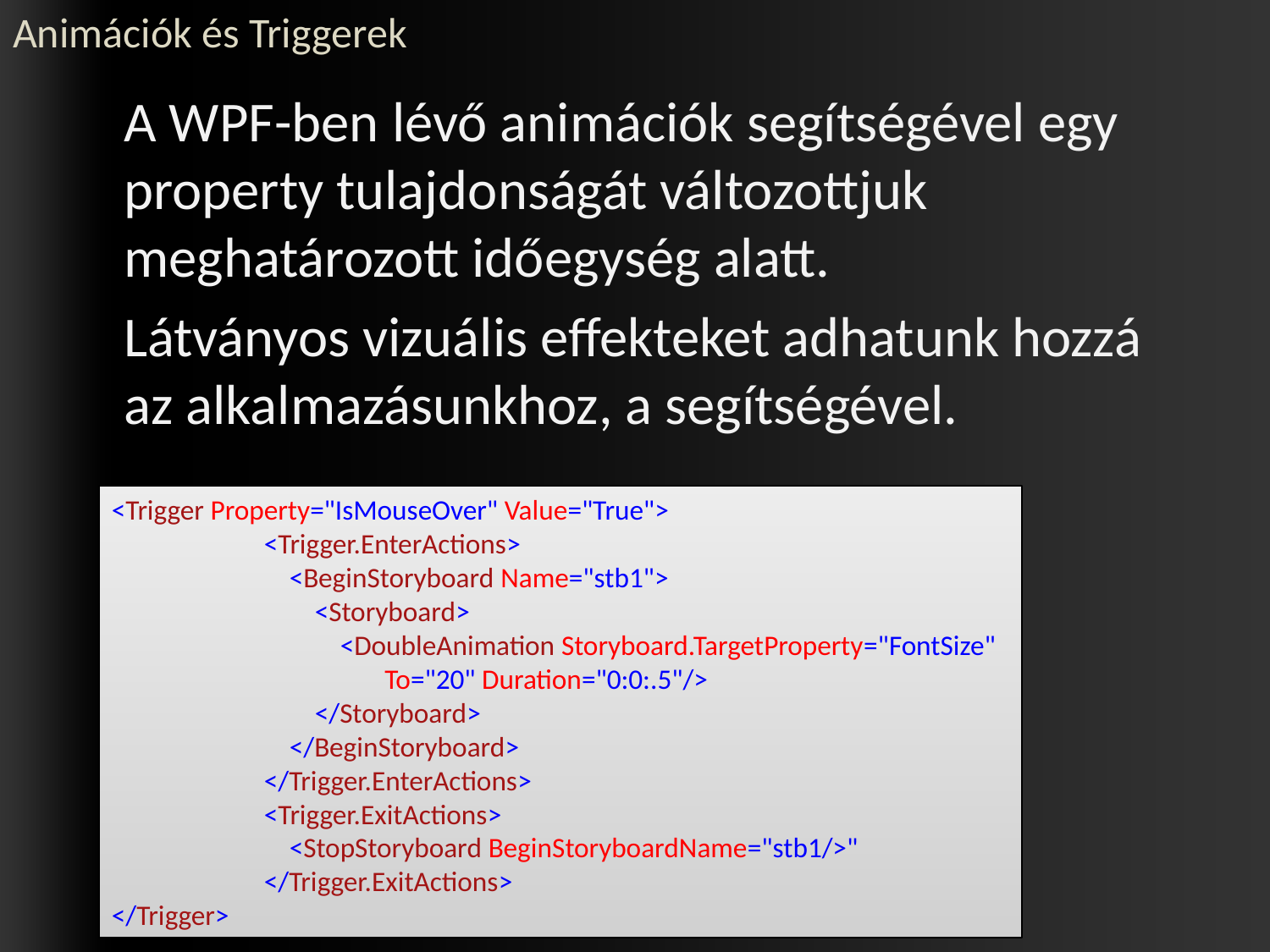

# Animációk és Triggerek
	A WPF-ben lévő animációk segítségével egy property tulajdonságát változottjuk meghatározott időegység alatt.
	Látványos vizuális effekteket adhatunk hozzá az alkalmazásunkhoz, a segítségével.

<Trigger Property="IsMouseOver" Value="True">
                        <Trigger.EnterActions>
                            <BeginStoryboard Name="stb1">
                                <Storyboard>
                                    <DoubleAnimation Storyboard.TargetProperty="FontSize"
                                           To="20" Duration="0:0:.5"/>
                                </Storyboard>
                            </BeginStoryboard>
                        </Trigger.EnterActions>
                        <Trigger.ExitActions>
                            <StopStoryboard BeginStoryboardName="stb1/>"
                        </Trigger.ExitActions>
</Trigger>